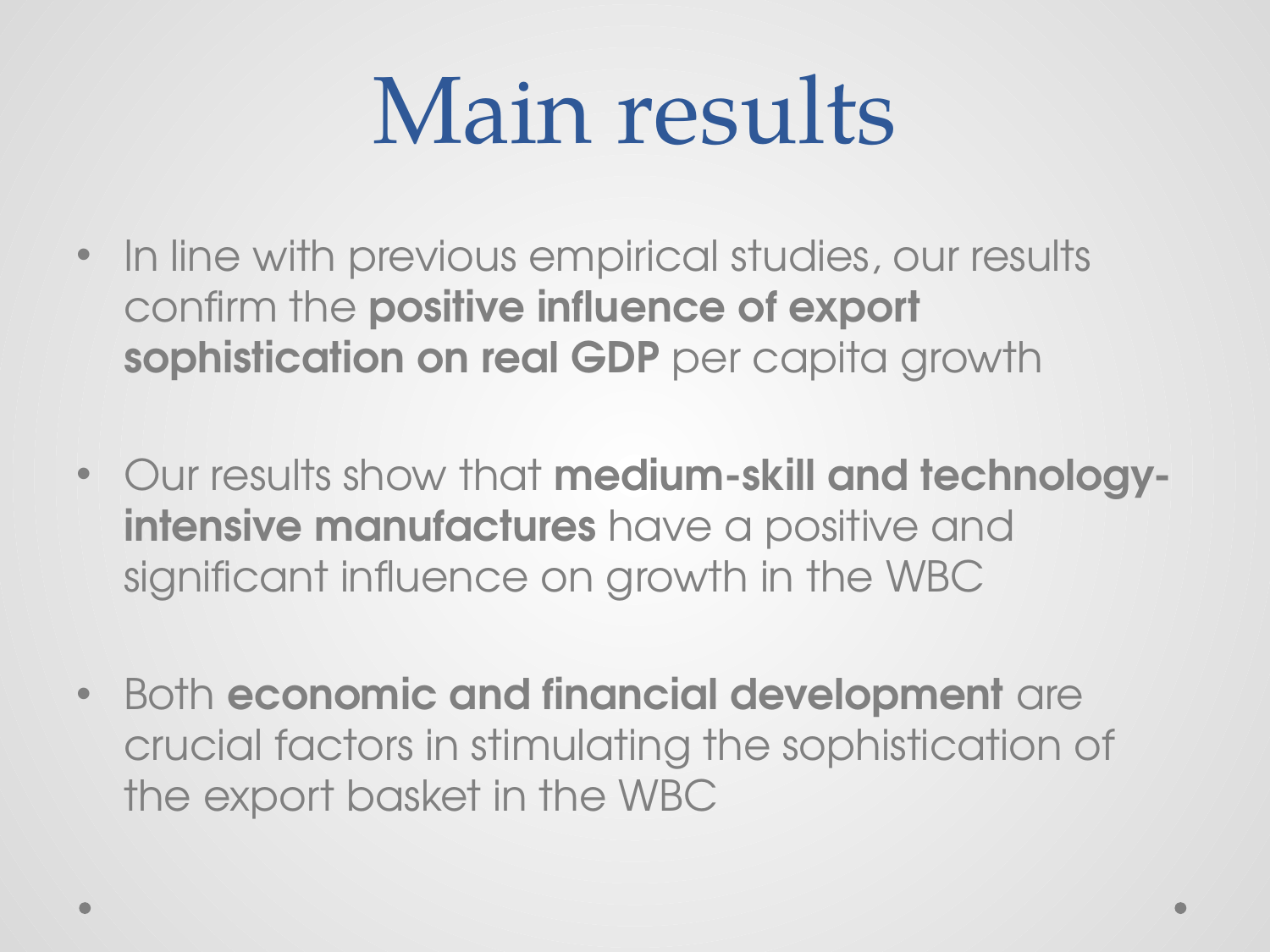

# Main results
In line with previous empirical studies, our results confirm the positive influence of export sophistication on real GDP per capita growth

Our results show that medium-skill and technology-intensive manufactures have a positive and significant influence on growth in the WBC

Both economic and financial development are crucial factors in stimulating the sophistication of the export basket in the WBC